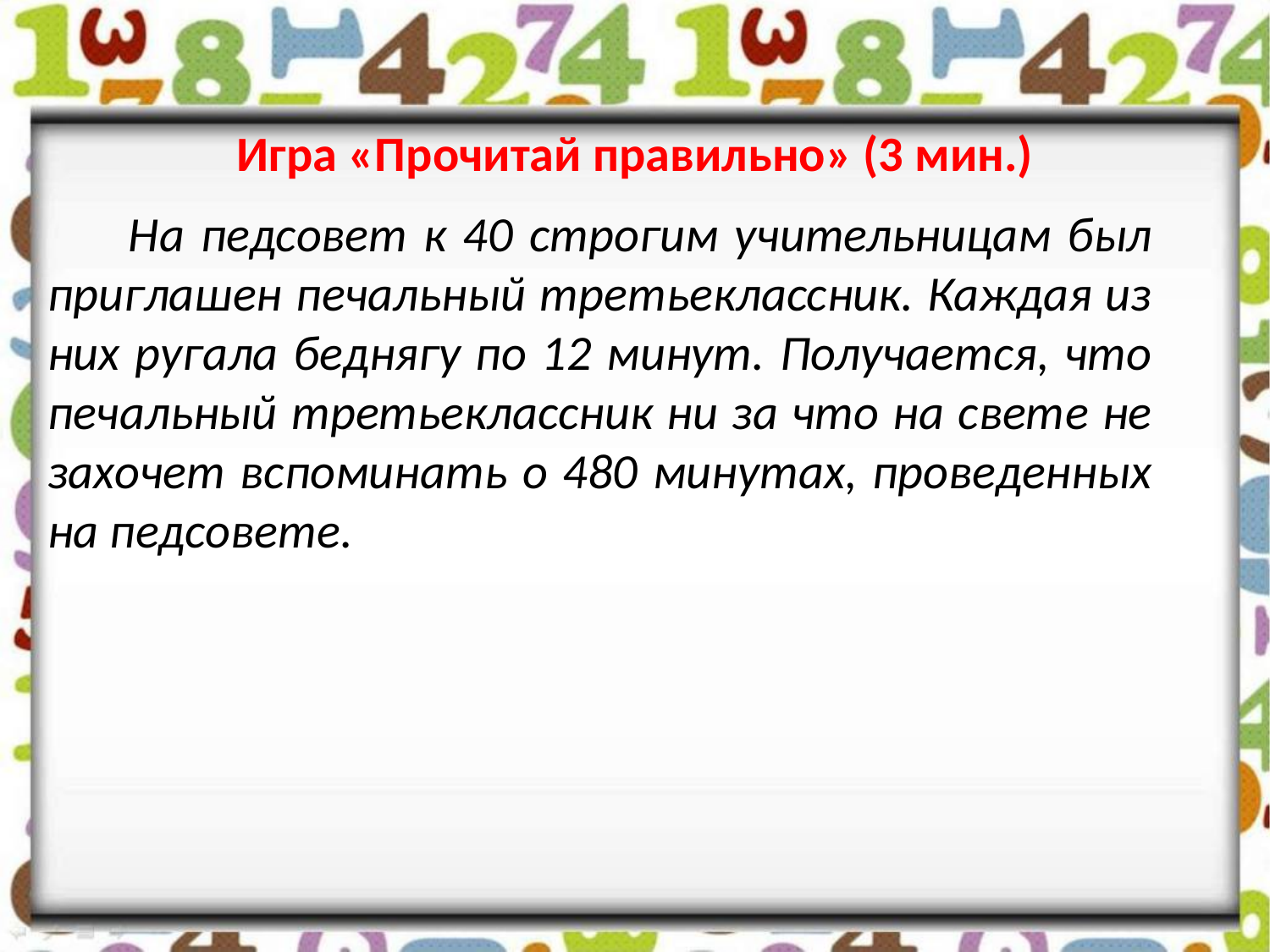

Игра «Прочитай правильно» (3 мин.)
     На педсовет к 40 строгим учительницам был приглашен печальный третьеклассник. Каждая из них ругала беднягу по 12 минут. Получается, что печальный третьеклассник ни за что на свете не захочет вспоминать о 480 минутах, проведенных на педсовете.